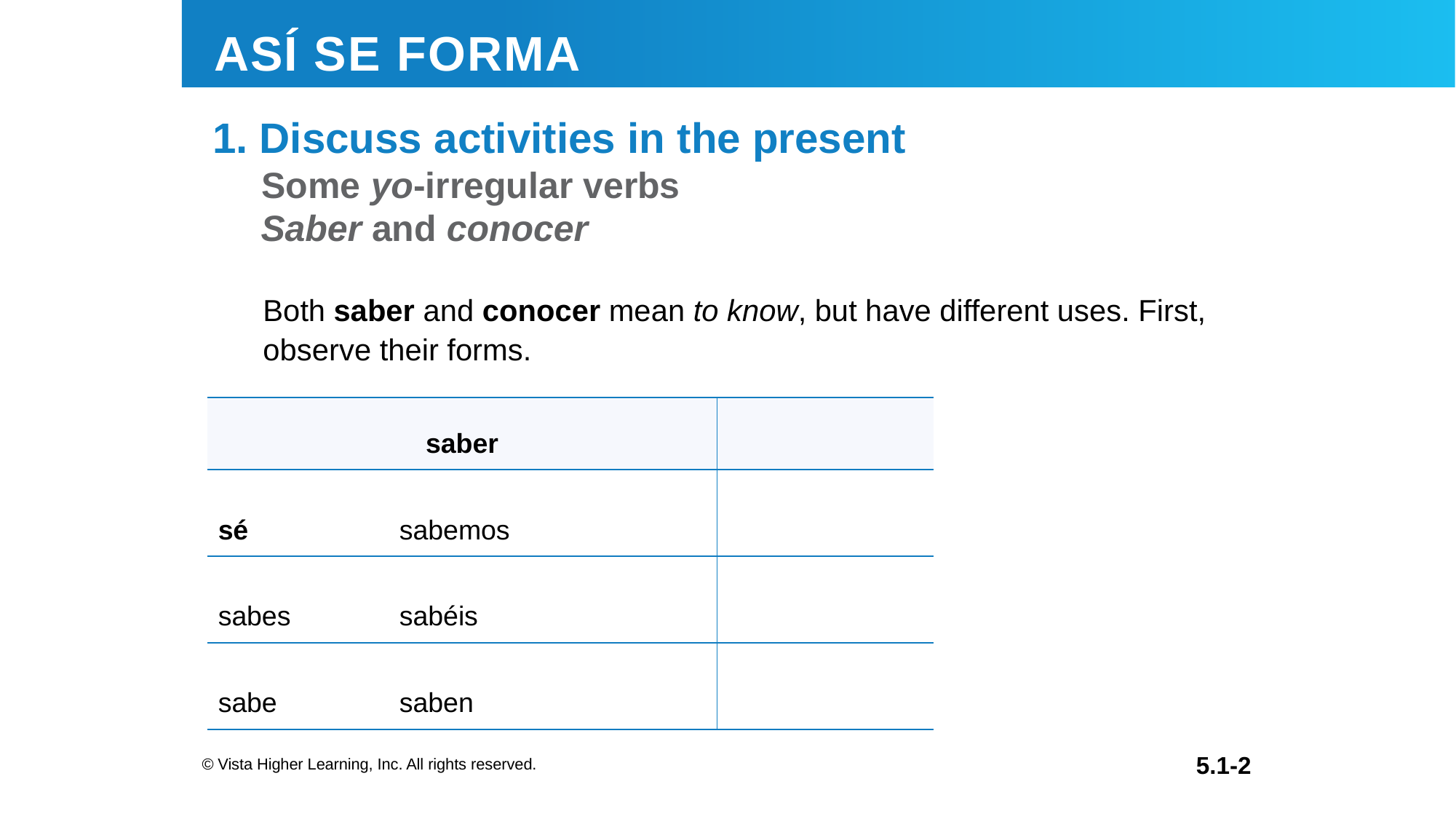

1. Discuss activities in the present
Saber and conocer

Both saber and conocer mean to know, but have different uses. First, observe their forms.
| saber |  |  |  |
| --- | --- | --- | --- |
| sé | sabemos |  |  |
| sabes | sabéis |  |  |
| sabe | saben |  |  |
© Vista Higher Learning, Inc. All rights reserved.
5.1-2